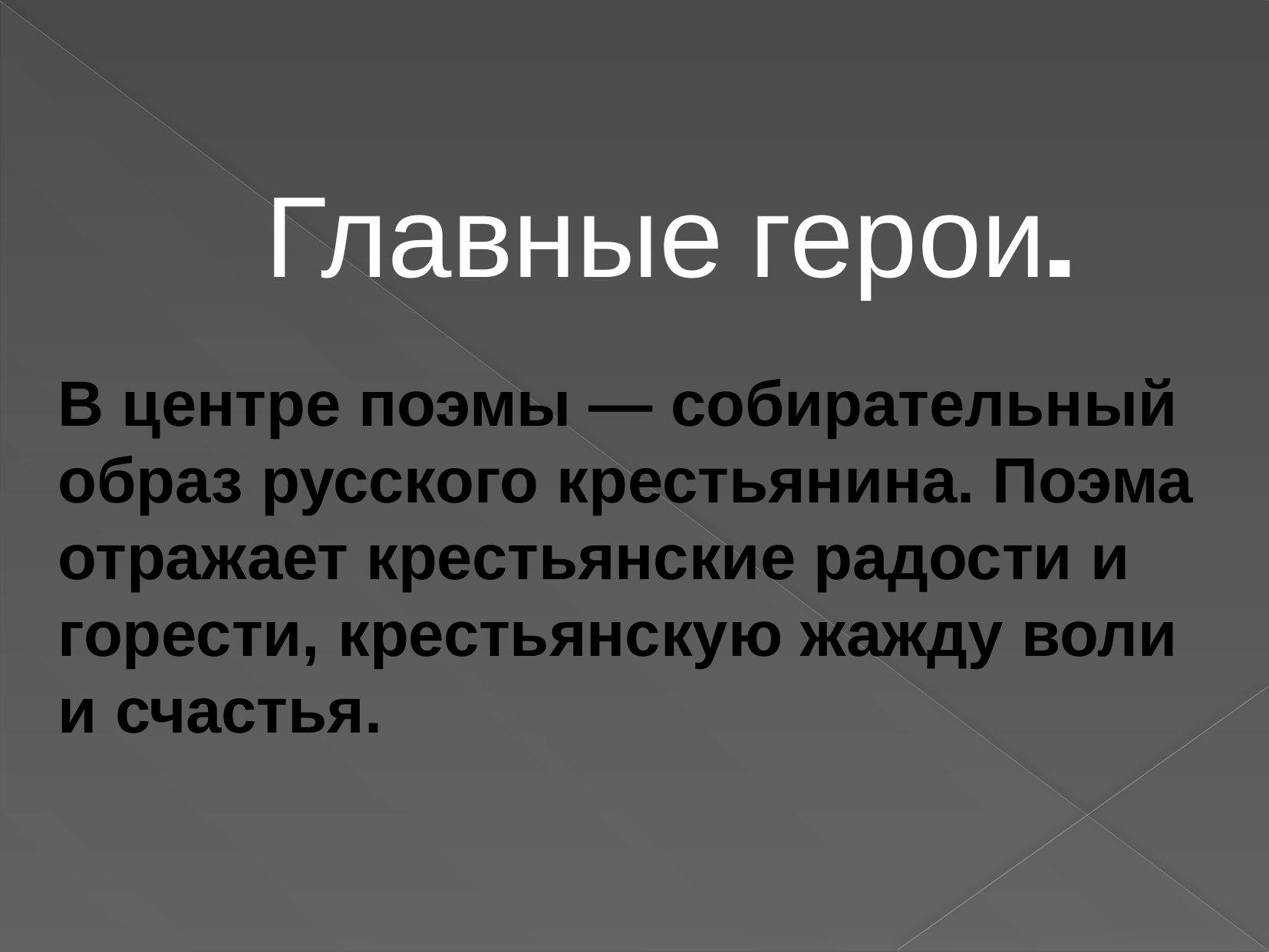

Главные герои.
В центре поэмы — собирательный образ русского крестьянина. Поэма отражает крестьянские радости и горести, крестьянскую жажду воли и счастья.